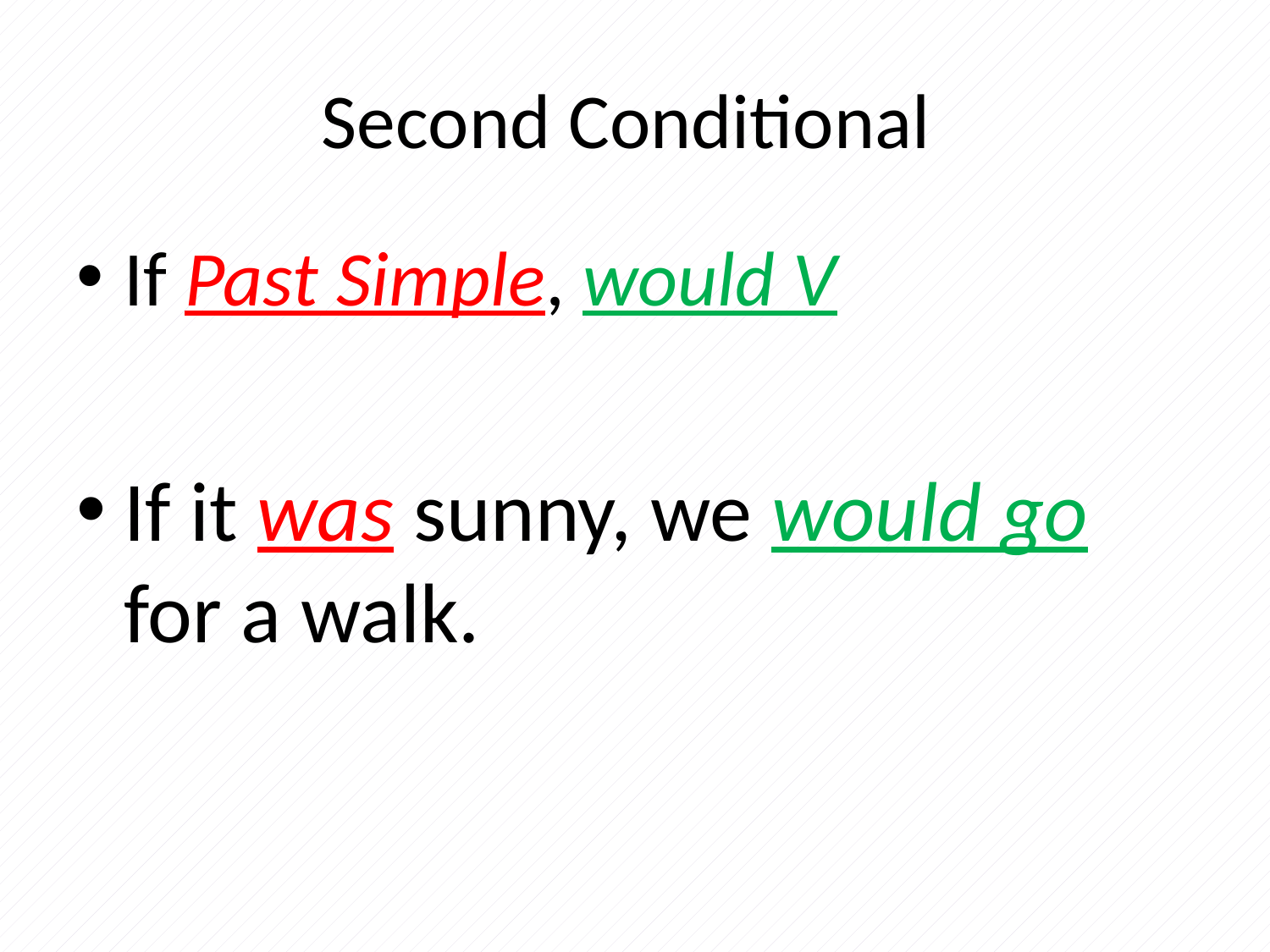

# Second Conditional
If Past Simple, would V

If it was sunny, we would go for a walk.